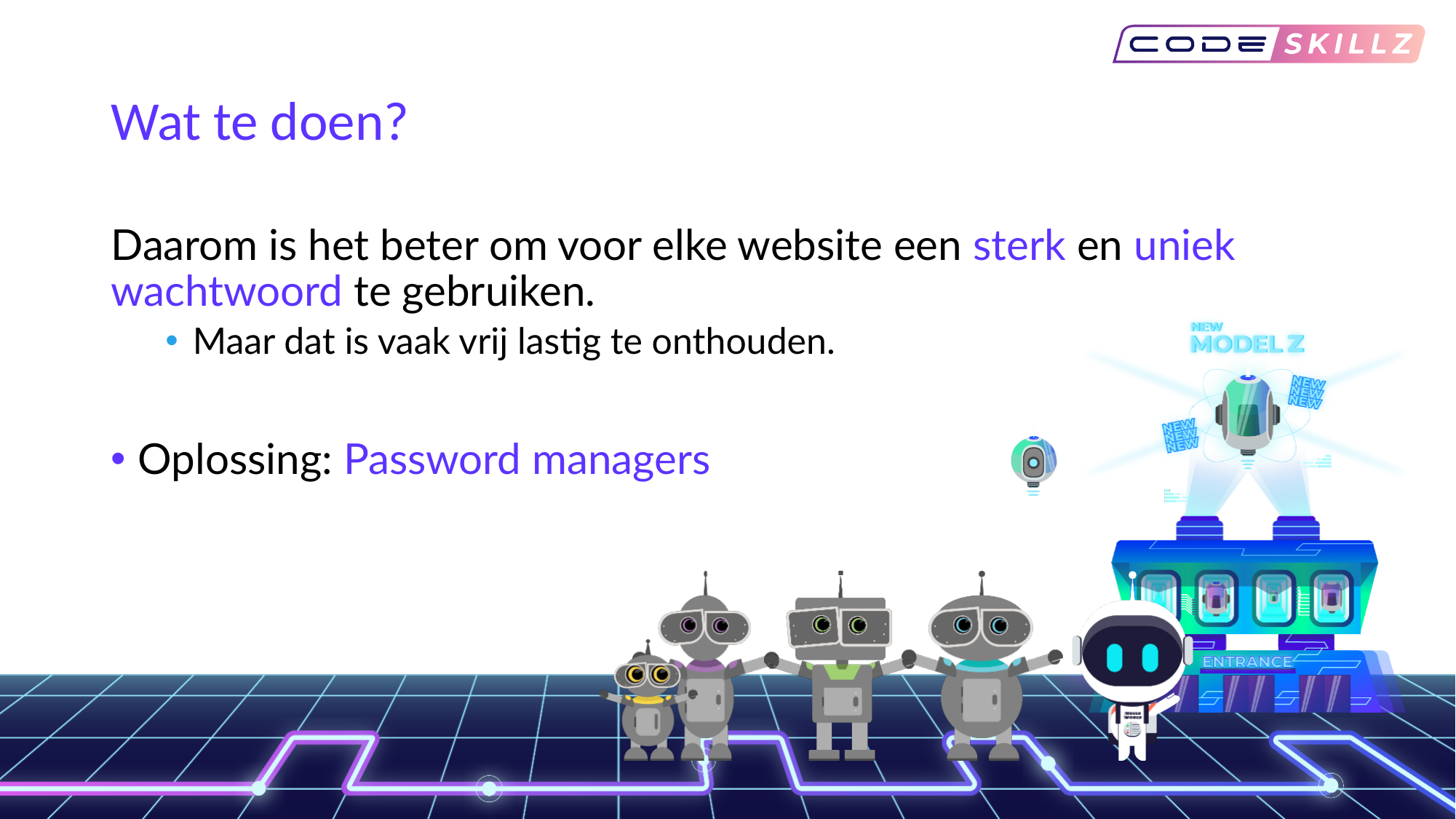

# Wat te doen?
Daarom is het beter om voor elke website een sterk en uniek wachtwoord te gebruiken.
Maar dat is vaak vrij lastig te onthouden.

Oplossing: Password managers